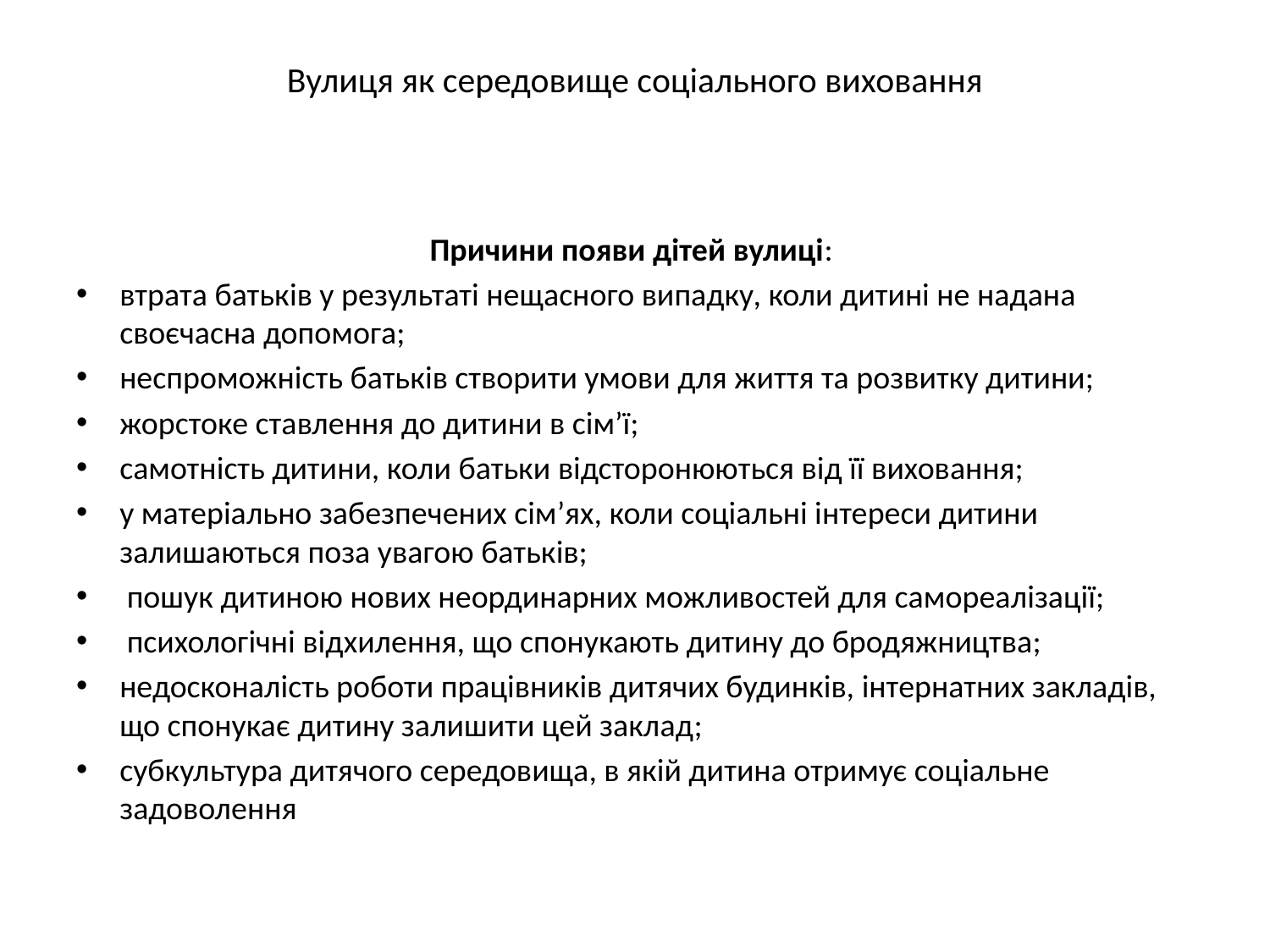

# Вулиця як середовище соціального виховання
Причини появи дітей вулиці:
втрата батьків у результаті нещасного випадку, коли дитині не надана своєчасна допомога;
неспроможність батьків створити умови для життя та розвитку дитини;
жорстоке ставлення до дитини в сім’ї;
самотність дитини, коли батьки відсторонюються від її виховання;
у матеріально забезпечених сім’ях, коли соціальні інтереси дитини залишаються поза увагою батьків;
 пошук дитиною нових неординарних можливостей для самореалізації;
 психологічні відхилення, що спонукають дитину до бродяжництва;
недосконалість роботи працівників дитячих будинків, інтернатних закладів, що спонукає дитину залишити цей заклад;
субкультура дитячого середовища, в якій дитина отримує соціальне задоволення